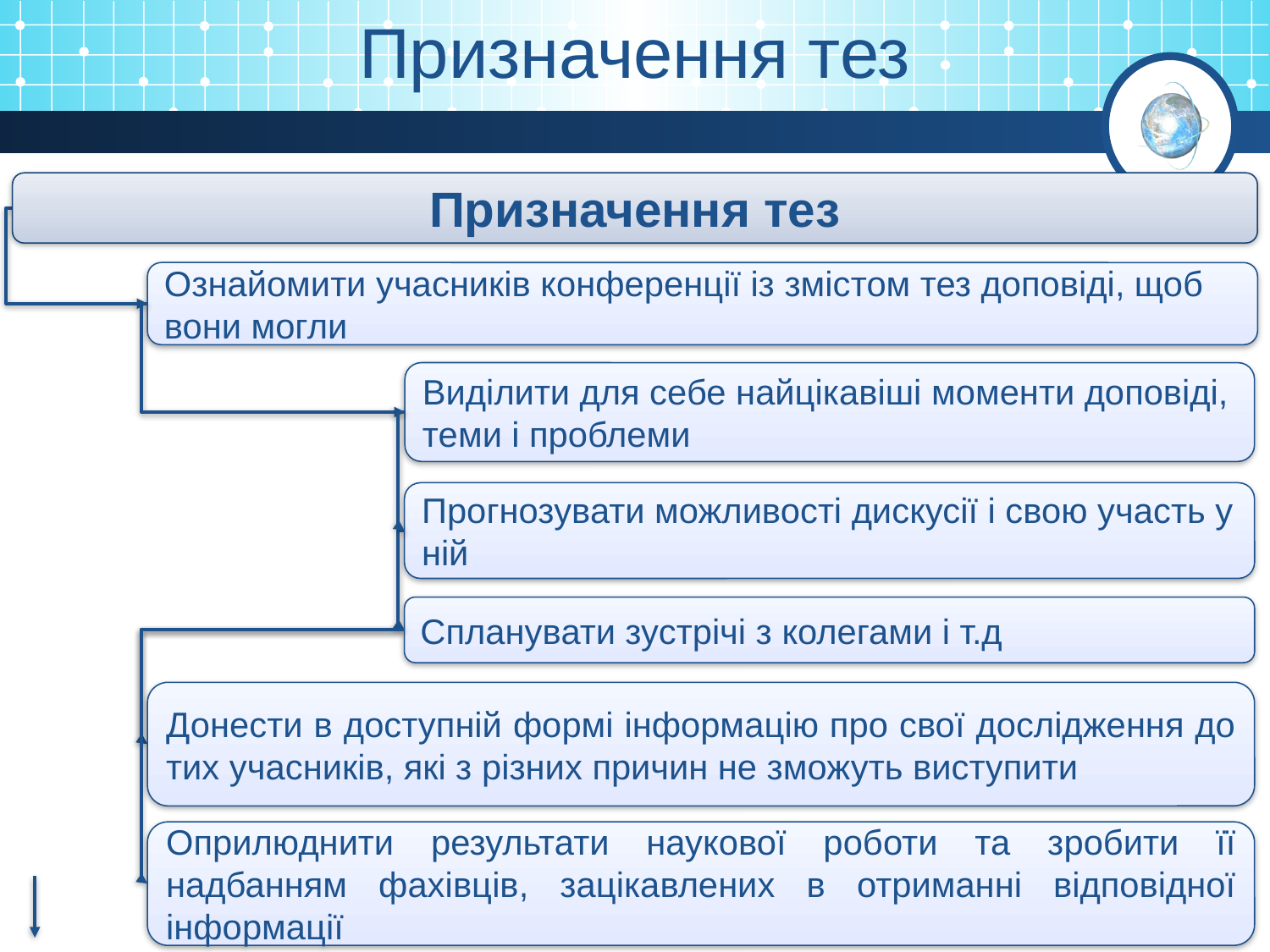

Призначення тез
Призначення тез
Ознайомити учасників конференції із змістом тез доповіді, щоб вони могли
Виділити для себе найцікавіші моменти доповіді, теми і проблеми
Прогнозувати можливості дискусії і свою участь у ній
Спланувати зустрічі з колегами і т.д
Донести в доступній формі інформацію про свої дослідження до тих учасників, які з різних причин не зможуть виступити
Оприлюднити результати наукової роботи та зробити її надбанням фахівців, зацікавлених в отриманні відповідної інформації